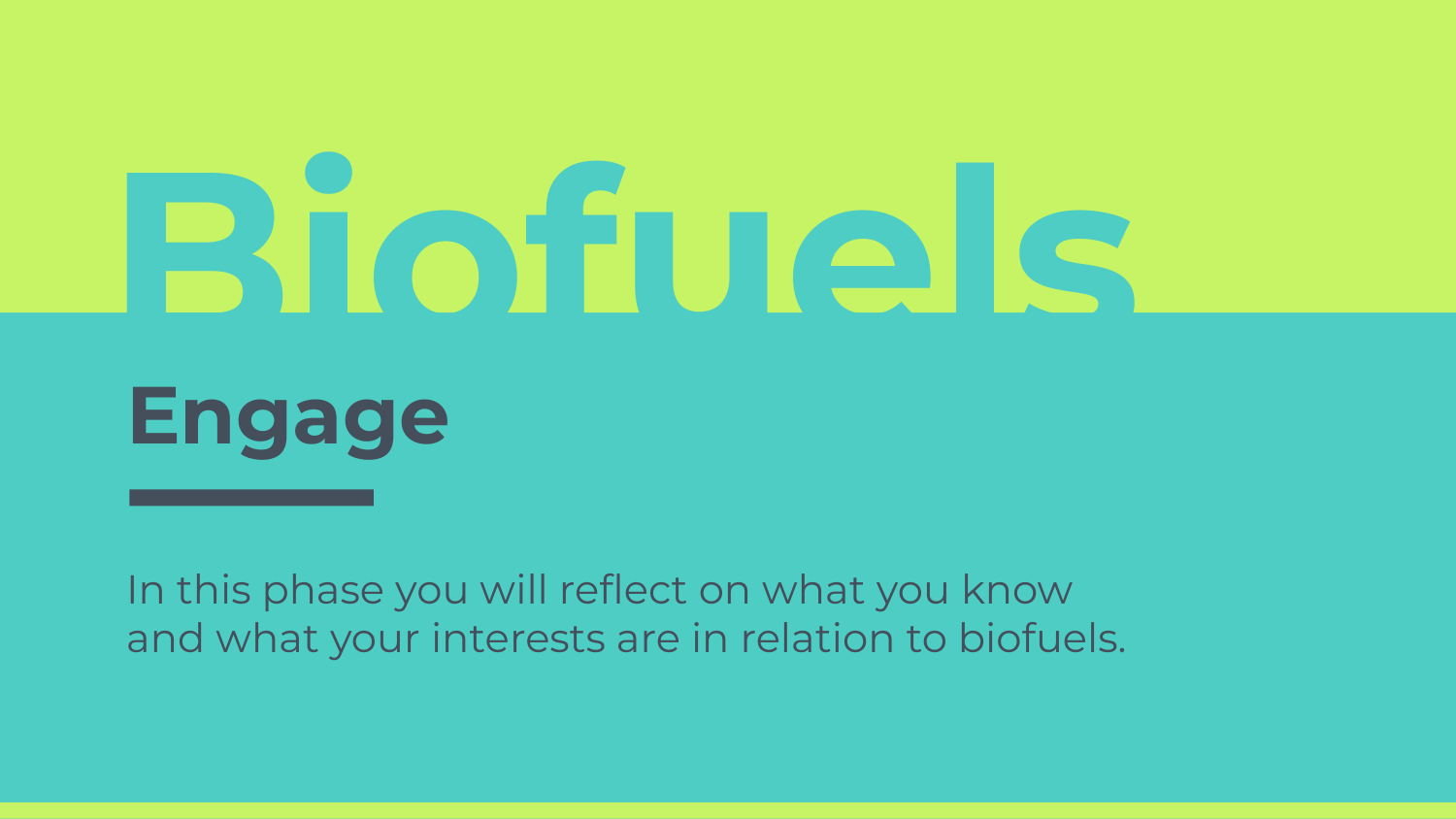

Biofuels
Engage

In this phase you will reflect on what you know and what your interests are in relation to biofuels.